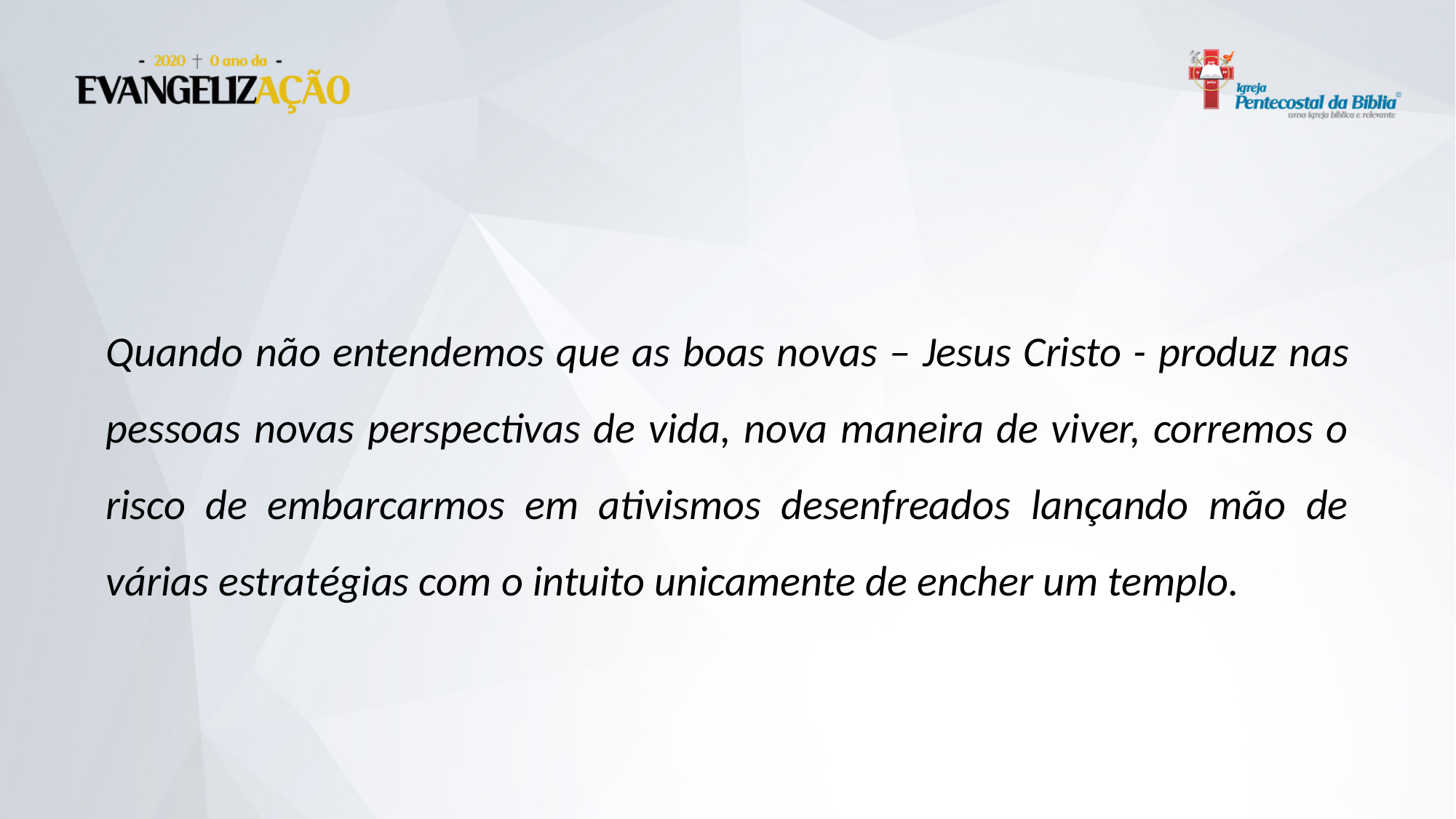

Quando não entendemos que as boas novas – Jesus Cristo - produz nas pessoas novas perspectivas de vida, nova maneira de viver, corremos o risco de embarcarmos em ativismos desenfreados lançando mão de várias estratégias com o intuito unicamente de encher um templo.